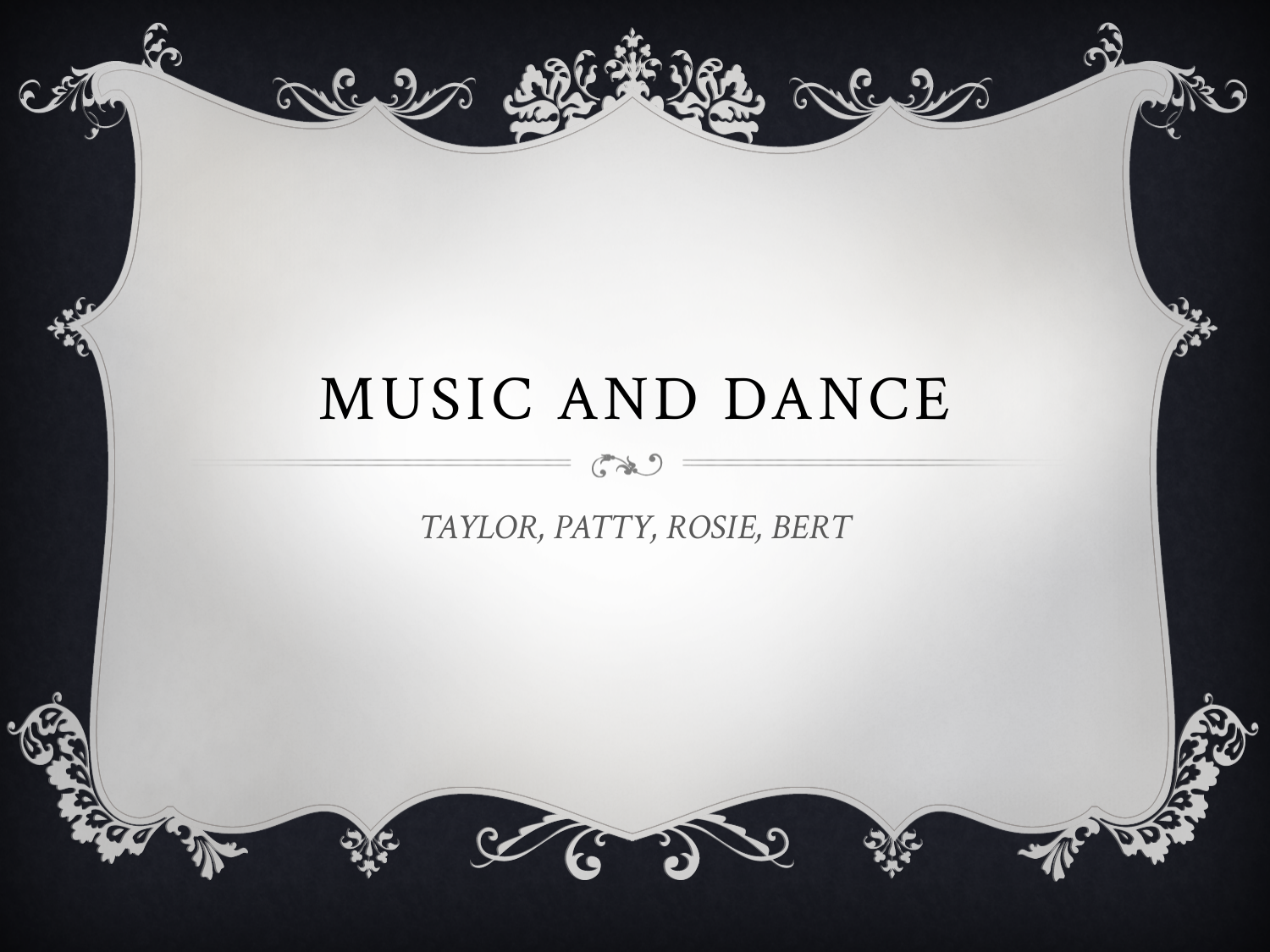

# Music and DANCE
TAYLOR, PATTY, ROSIE, BERT